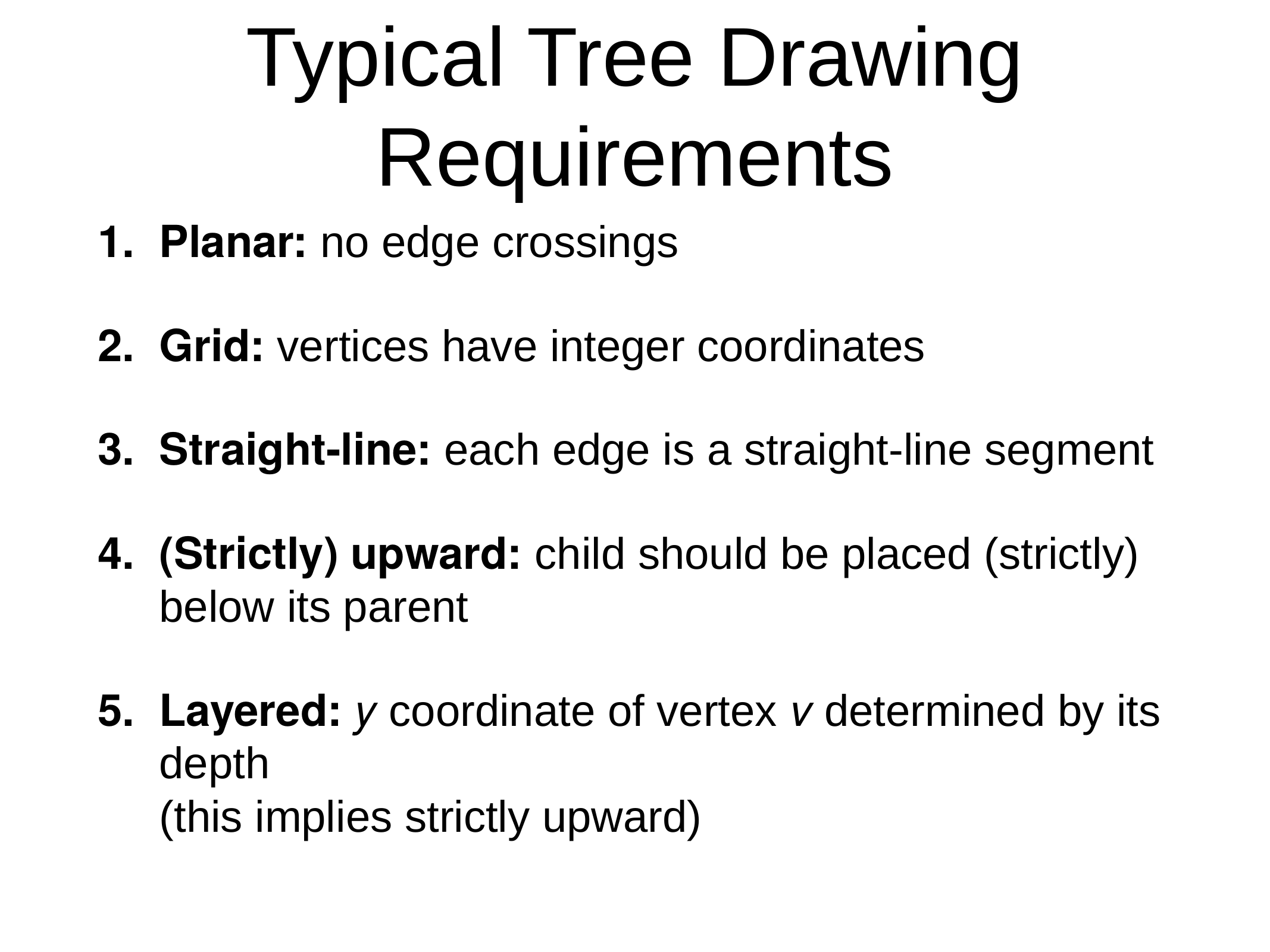

# Typical Tree Drawing Requirements
Planar: no edge crossings
Grid: vertices have integer coordinates
Straight-line: each edge is a straight-line segment
(Strictly) upward: child should be placed (strictly) below its parent
Layered: y coordinate of vertex v determined by its depth
(this implies strictly upward)
5